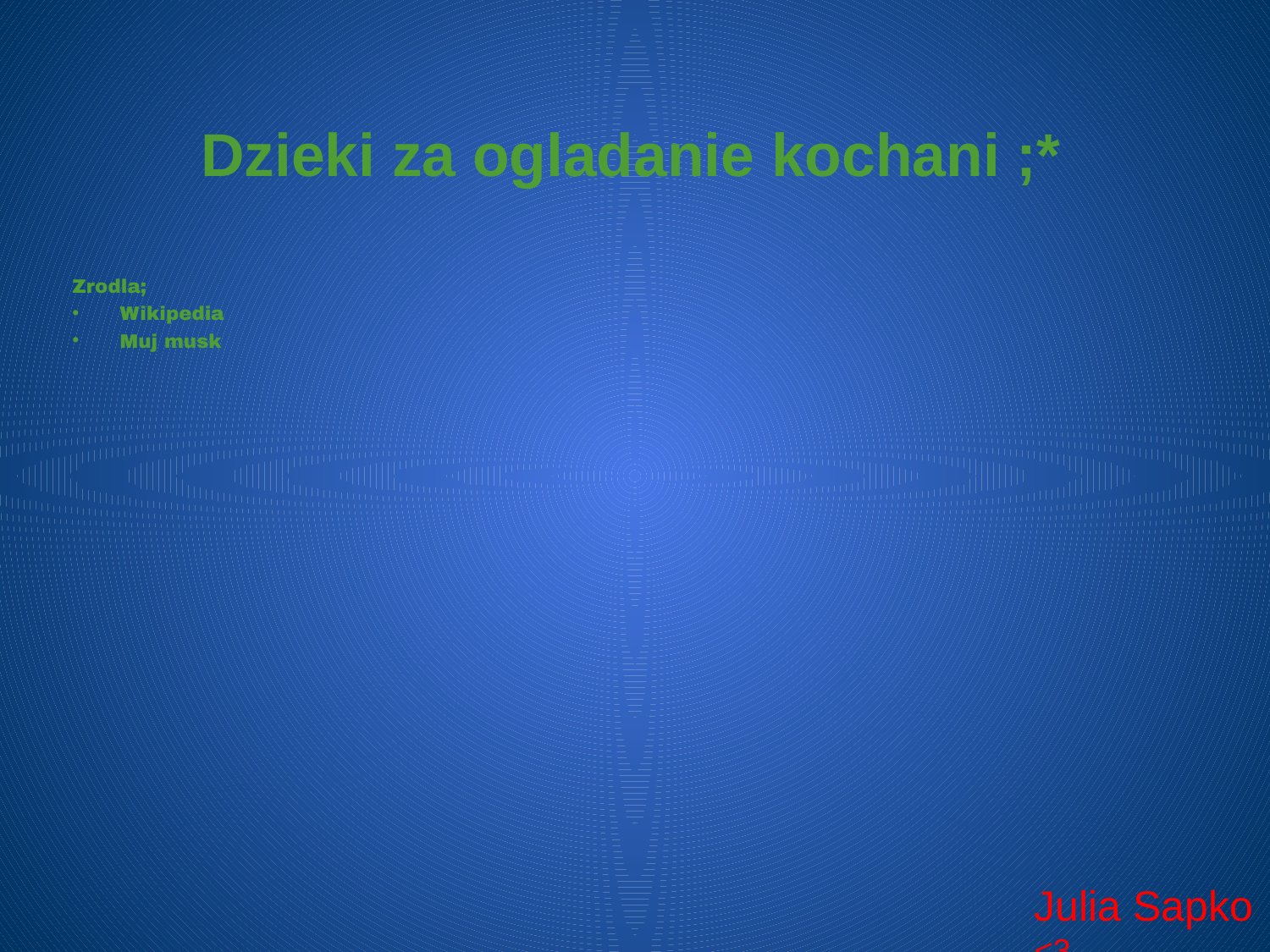

# Dzieki za ogladanie kochani ;*
Zrodla;
Wikipedia
Muj musk
Julia Sapko <3